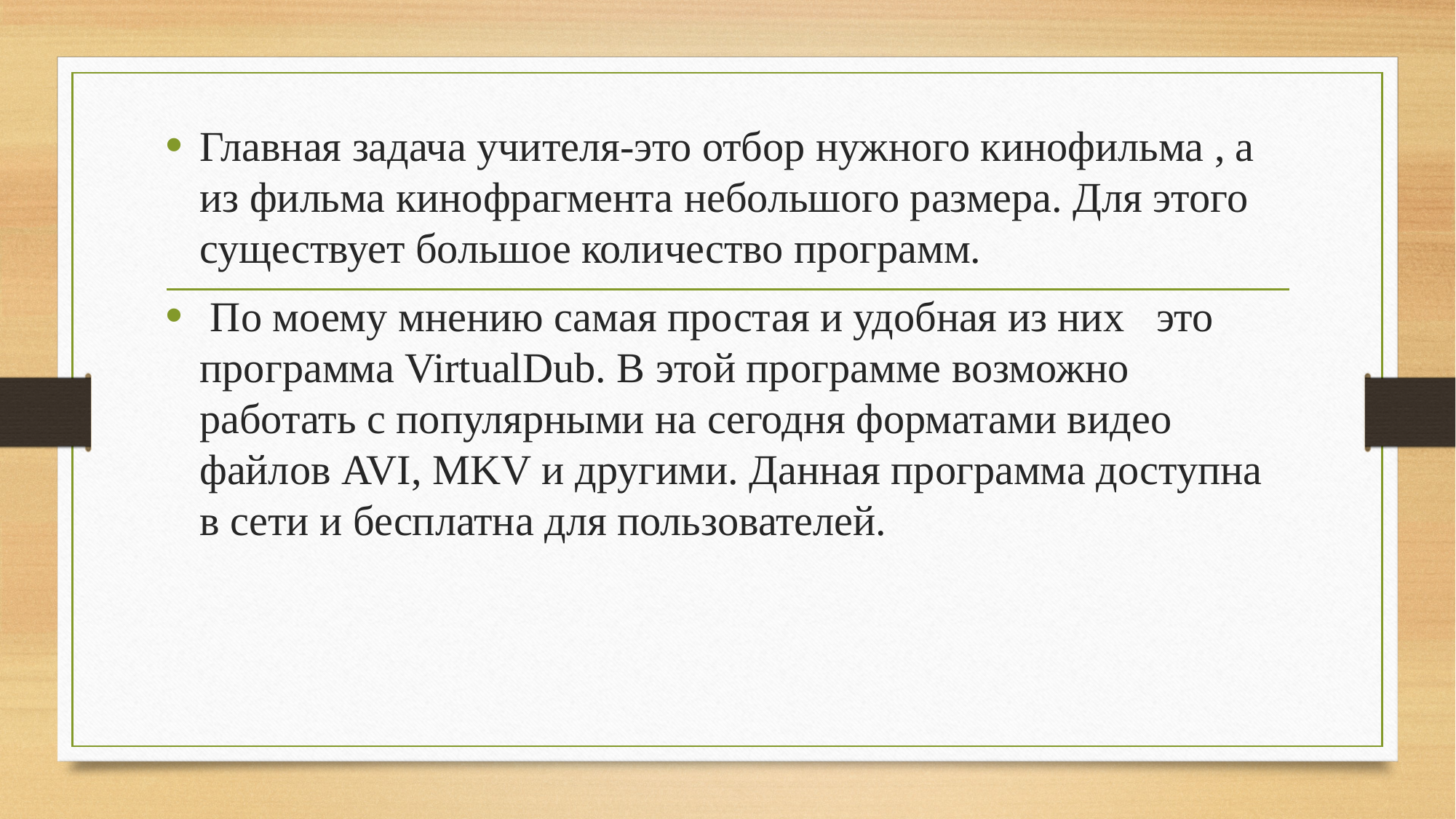

Главная задача учителя-это отбор нужного кинофильма , а из фильма кинофрагмента небольшого размера. Для этого существует большое количество программ.
 По моему мнению самая простая и удобная из них   это программа VirtualDub. В этой программе возможно работать с популярными на сегодня форматами видео файлов AVI, MKV и другими. Данная программа доступна в сети и бесплатна для пользователей.